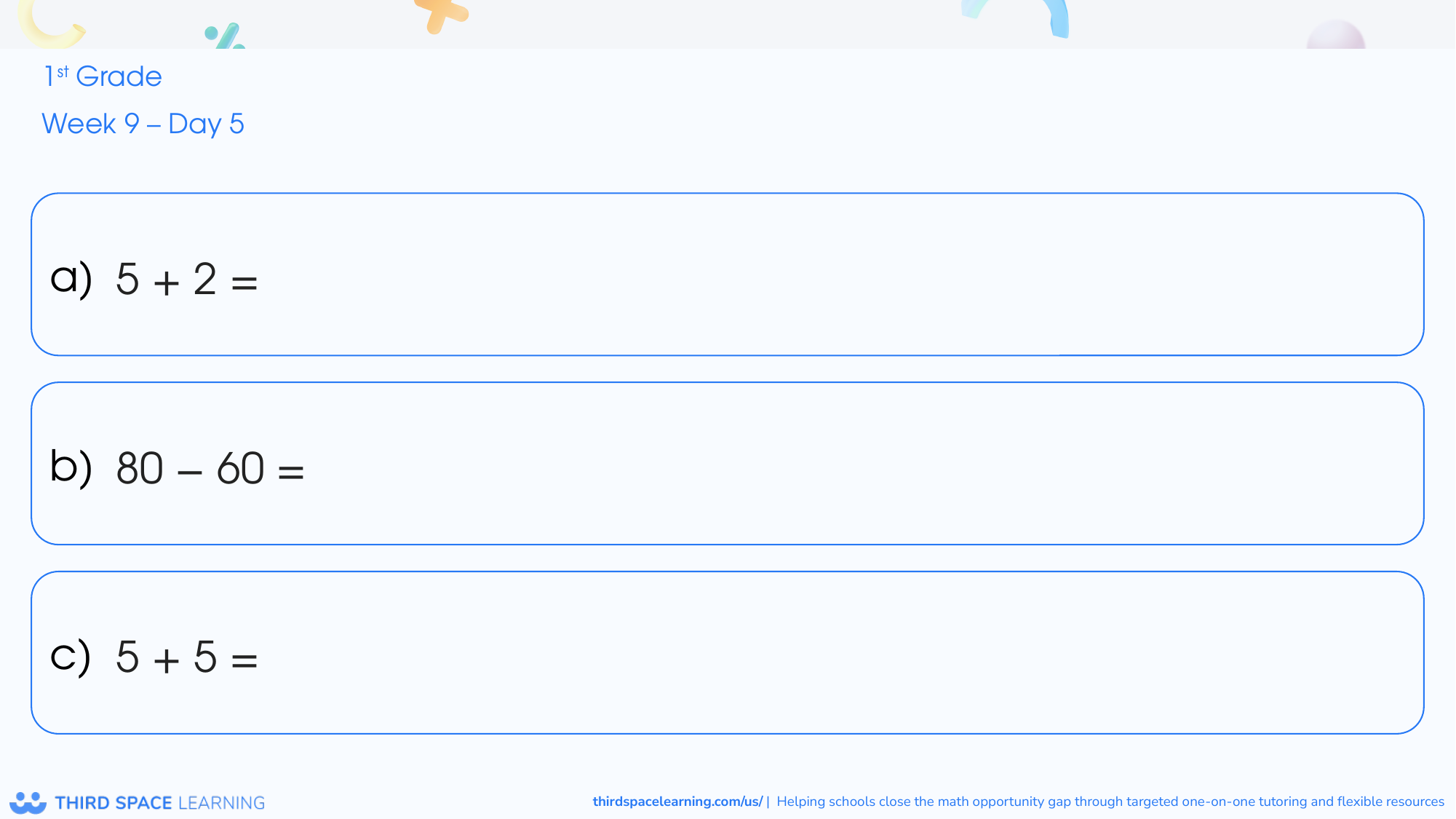

1st Grade
Week 9 – Day 5
5 + 2 =
80 − 60 =
5 + 5 =